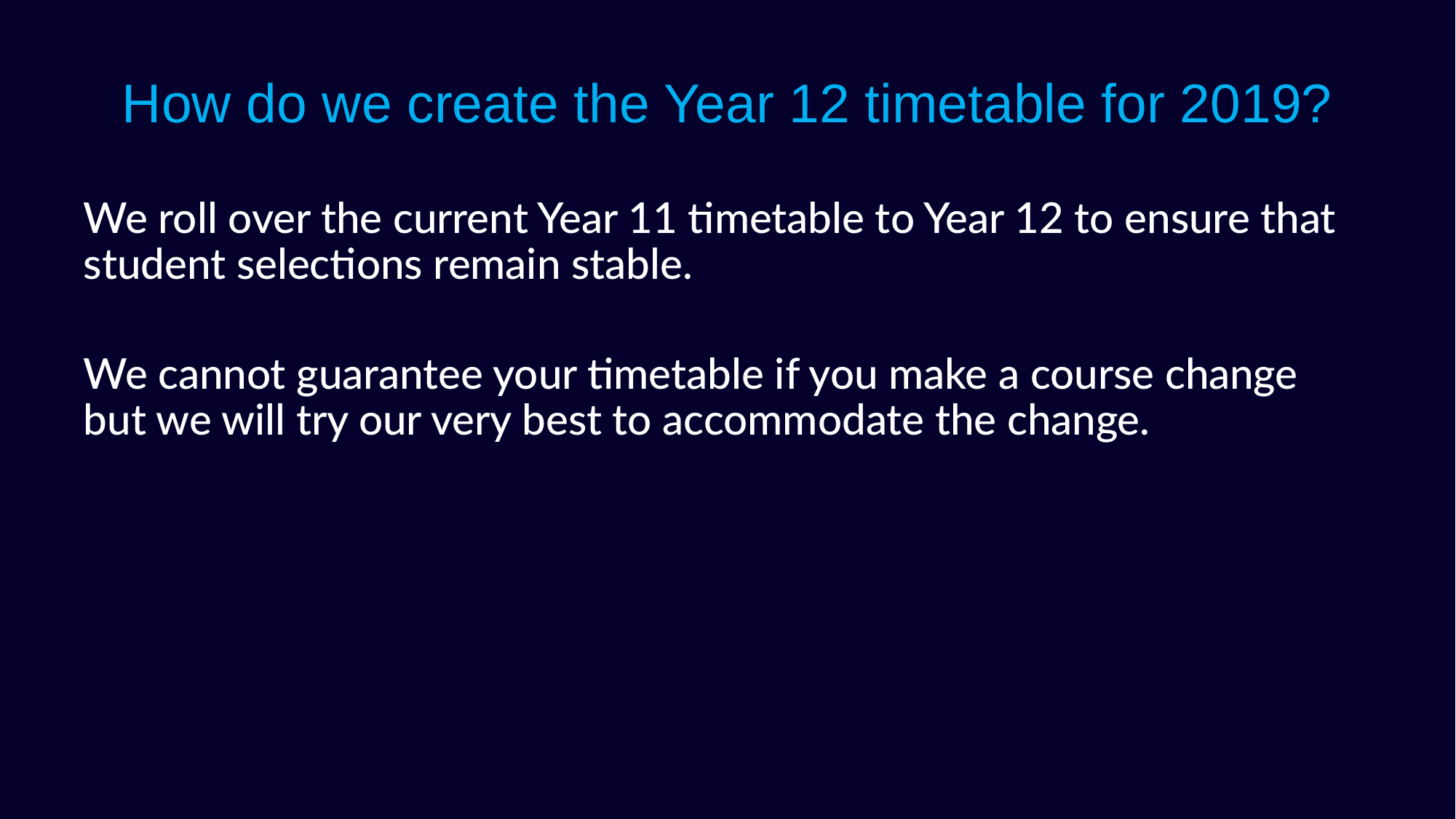

# How do we create the Year 12 timetable for 2019?
We roll over the current Year 11 timetable to Year 12 to ensure that student selections remain stable.

We cannot guarantee your timetable if you make a course change but we will try our very best to accommodate the change.